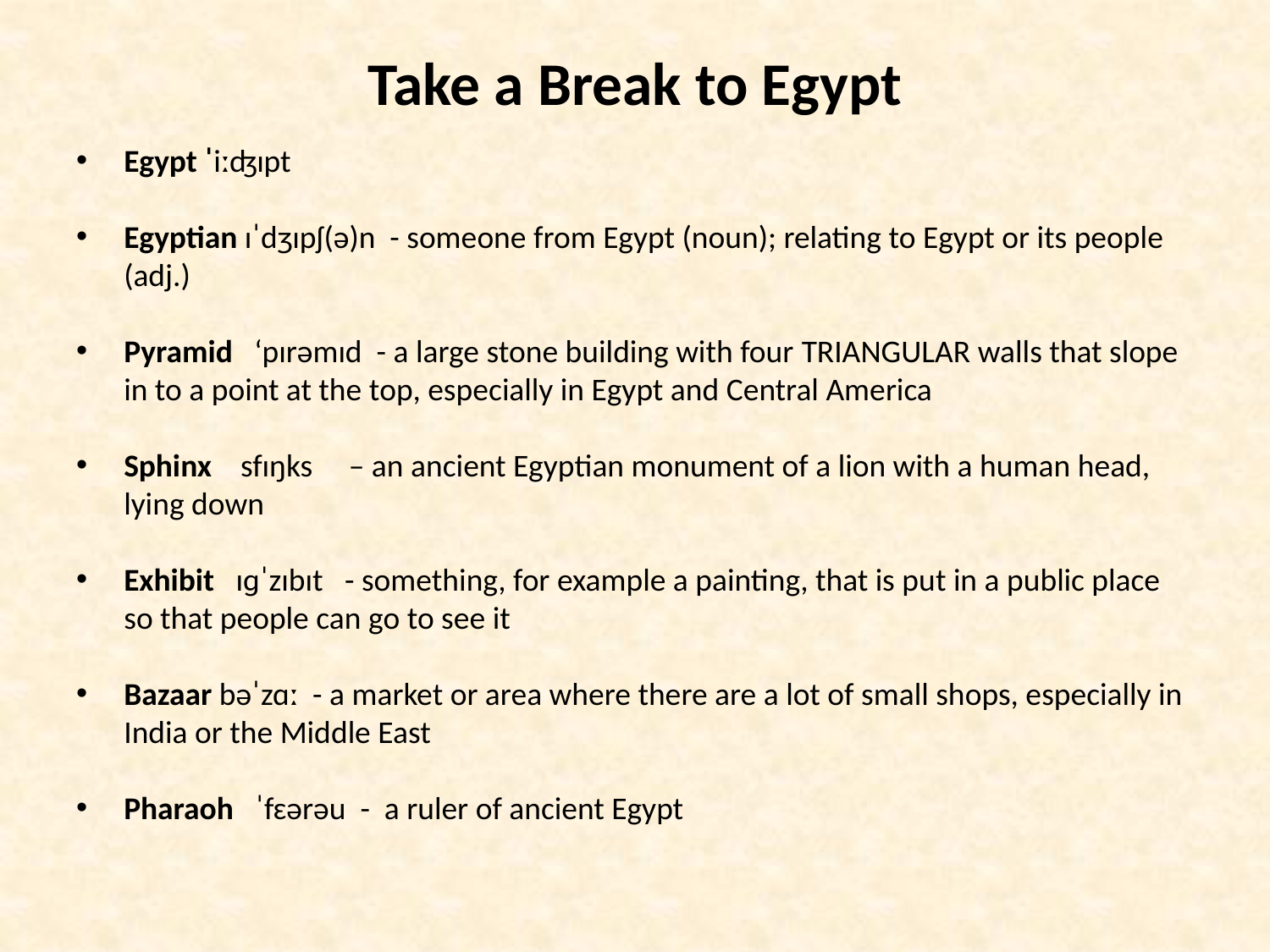

# Take a Break to Egypt

Egypt ˈiːʤɪpt

Egyptian ɪˈdʒɪpʃ(ə)n  - someone from Egypt (noun); relating to Egypt or its people (adj.)

Pyramid   ‘pɪrəmɪd  - a large stone building with four triangular walls that slope in to a point at the top, especially in Egypt and Central America

Sphinx    sfɪŋks     – an ancient Egyptian monument of a lion with a human head, lying down

Exhibit   ɪɡˈzɪbɪt   - something, for example a painting, that is put in a public place so that people can go to see it

Bazaar bəˈzɑː  - a market or area where there are a lot of small shops, especially in India or the Middle East

Pharaoh   ˈfɛərəu  -  a ruler of ancient Egypt